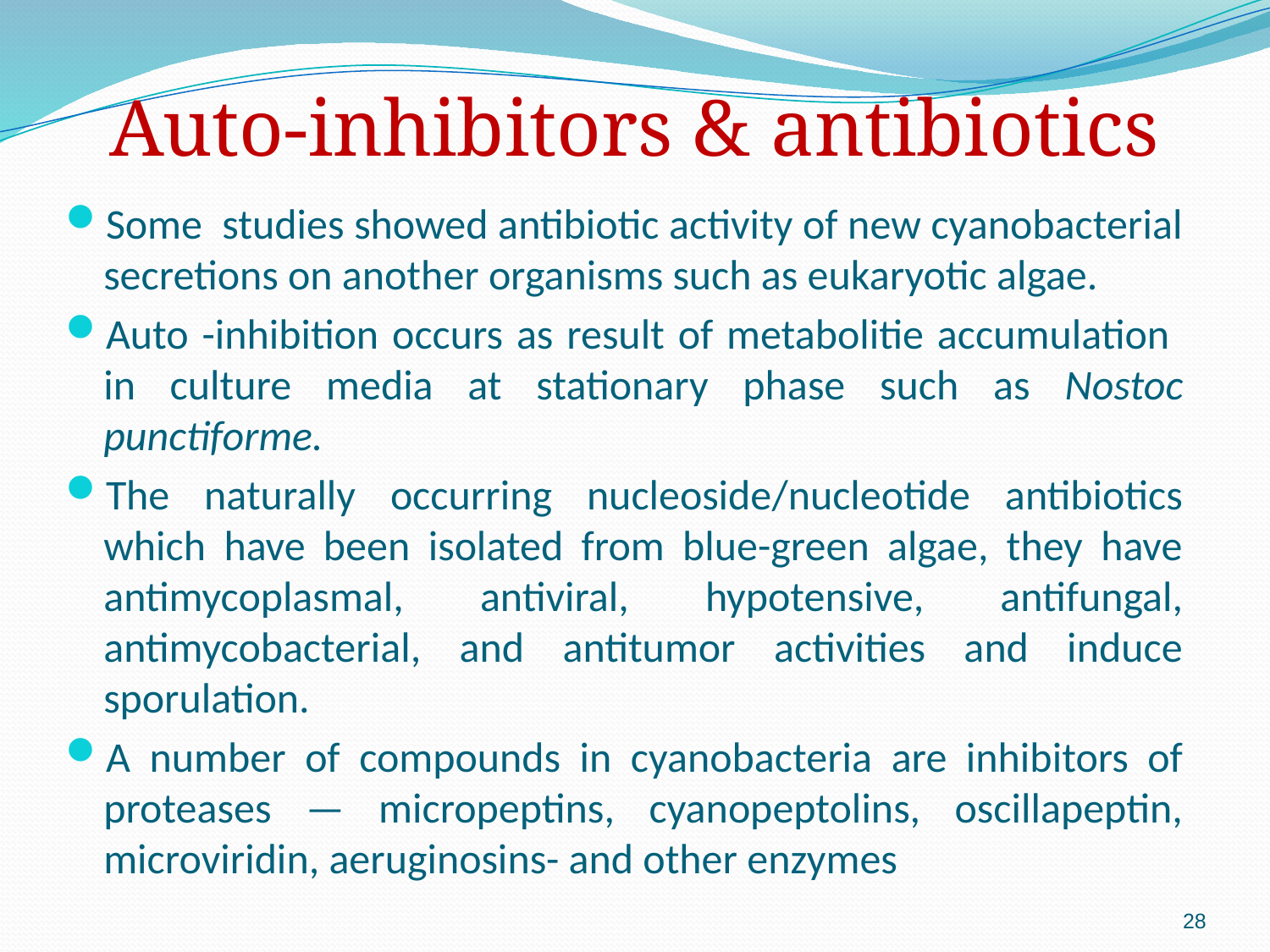

# Auto-inhibitors & antibiotics
Some  studies showed antibiotic activity of new cyanobacterial secretions on another organisms such as eukaryotic algae.
Auto -inhibition occurs as result of metabolitie accumulation  in culture media at stationary phase such as Nostoc punctiforme.
The naturally occurring nucleoside/nucleotide antibiotics which have been isolated from blue-green algae, they have antimycoplasmal, antiviral, hypotensive, antifungal, antimycobacterial, and antitumor activities and induce sporulation.
A number of compounds in cyanobacteria are inhibitors of proteases — micropeptins, cyanopeptolins, oscillapeptin, microviridin, aeruginosins- and other enzymes
28